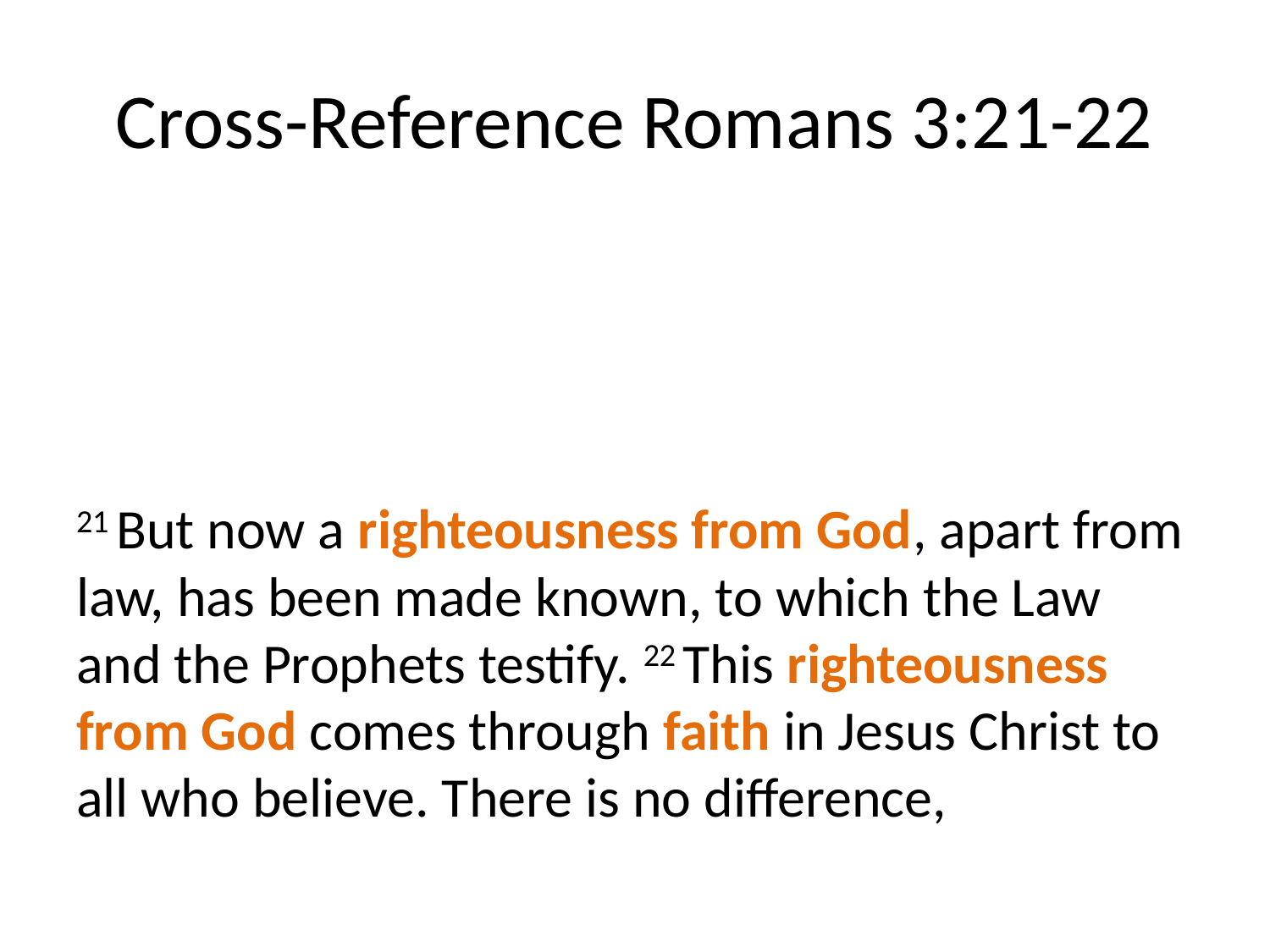

# Cross-Reference Romans 3:21-22

21 But now a righteousness from God, apart from law, has been made known, to which the Law and the Prophets testify. 22 This righteousness from God comes through faith in Jesus Christ to all who believe. There is no difference,